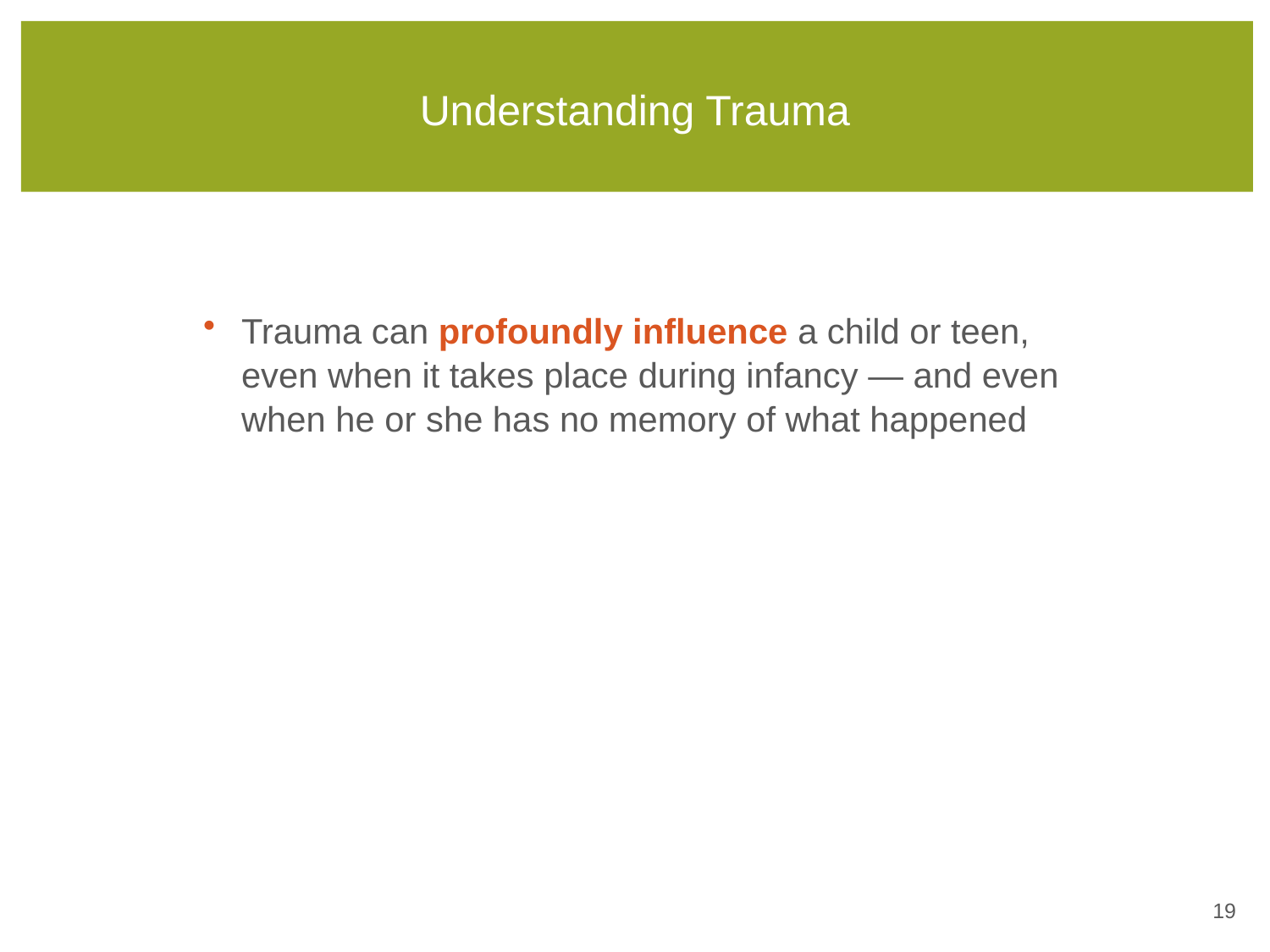

# Understanding Trauma
Trauma can profoundly influence a child or teen, even when it takes place during infancy — and even when he or she has no memory of what happened
19